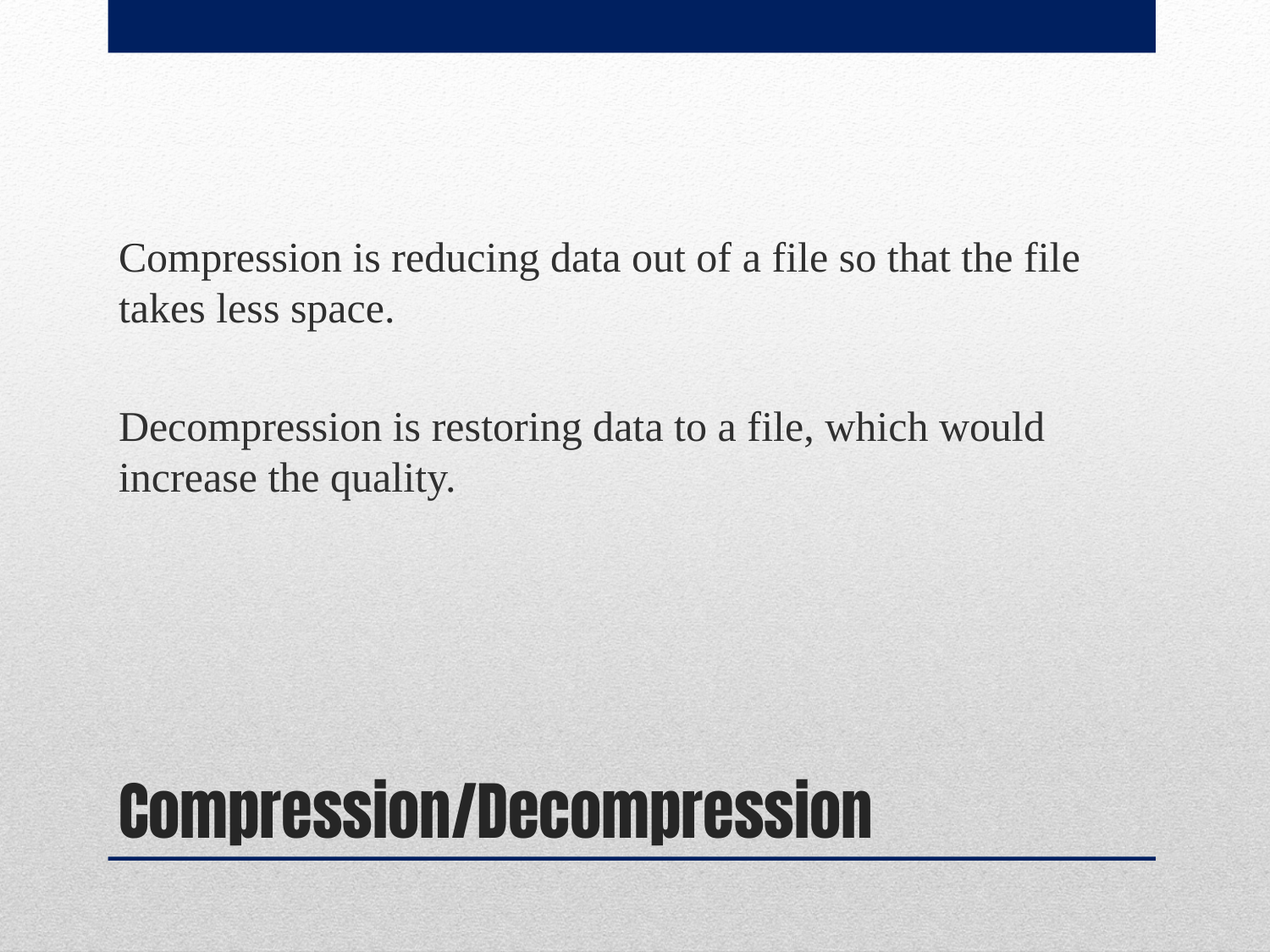

Compression is reducing data out of a file so that the file takes less space.

Decompression is restoring data to a file, which would increase the quality.
# Compression/Decompression